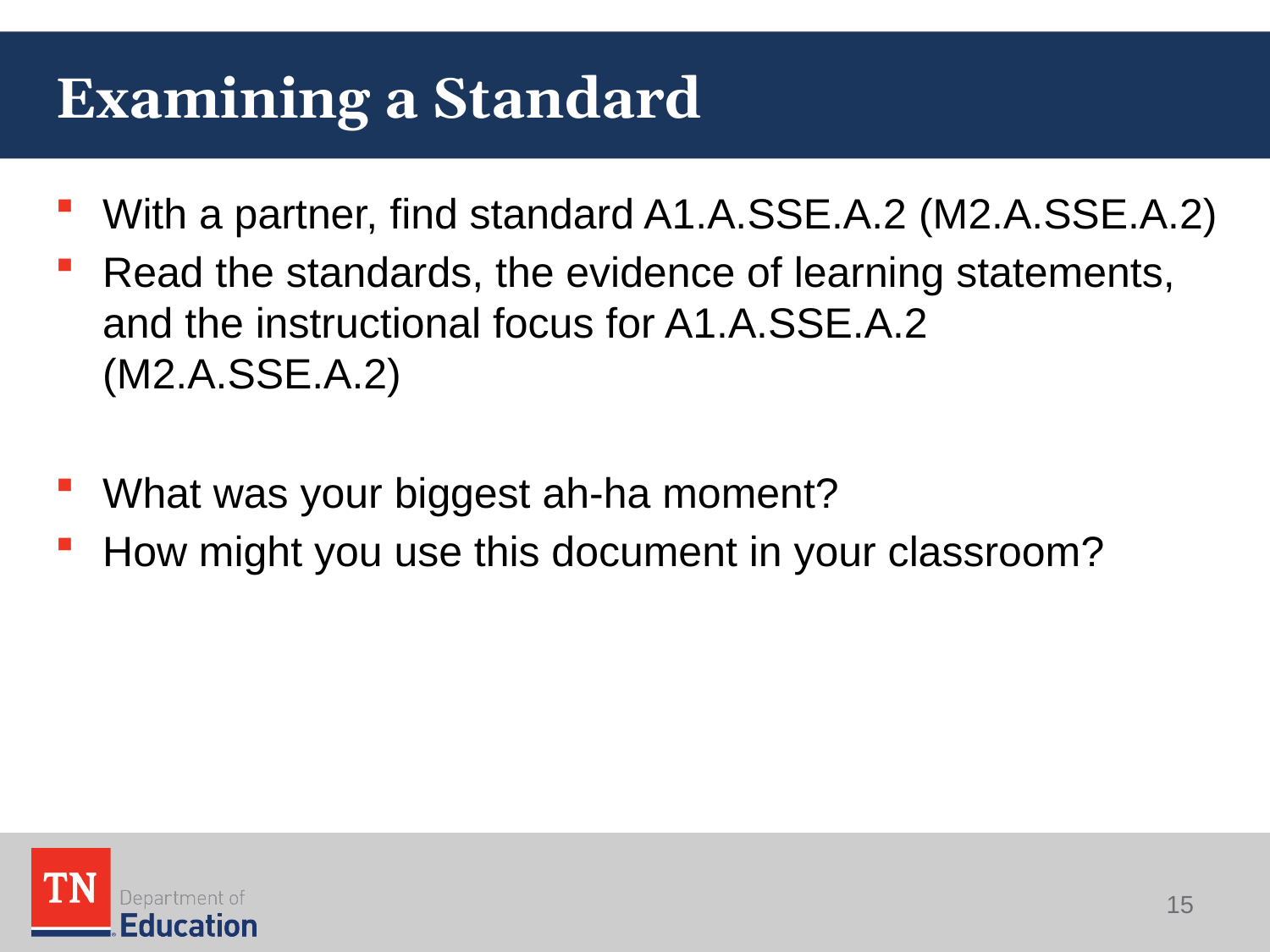

# Examining a Standard
With a partner, find standard A1.A.SSE.A.2 (M2.A.SSE.A.2)
Read the standards, the evidence of learning statements, and the instructional focus for A1.A.SSE.A.2 (M2.A.SSE.A.2)

What was your biggest ah-ha moment?
How might you use this document in your classroom?
15